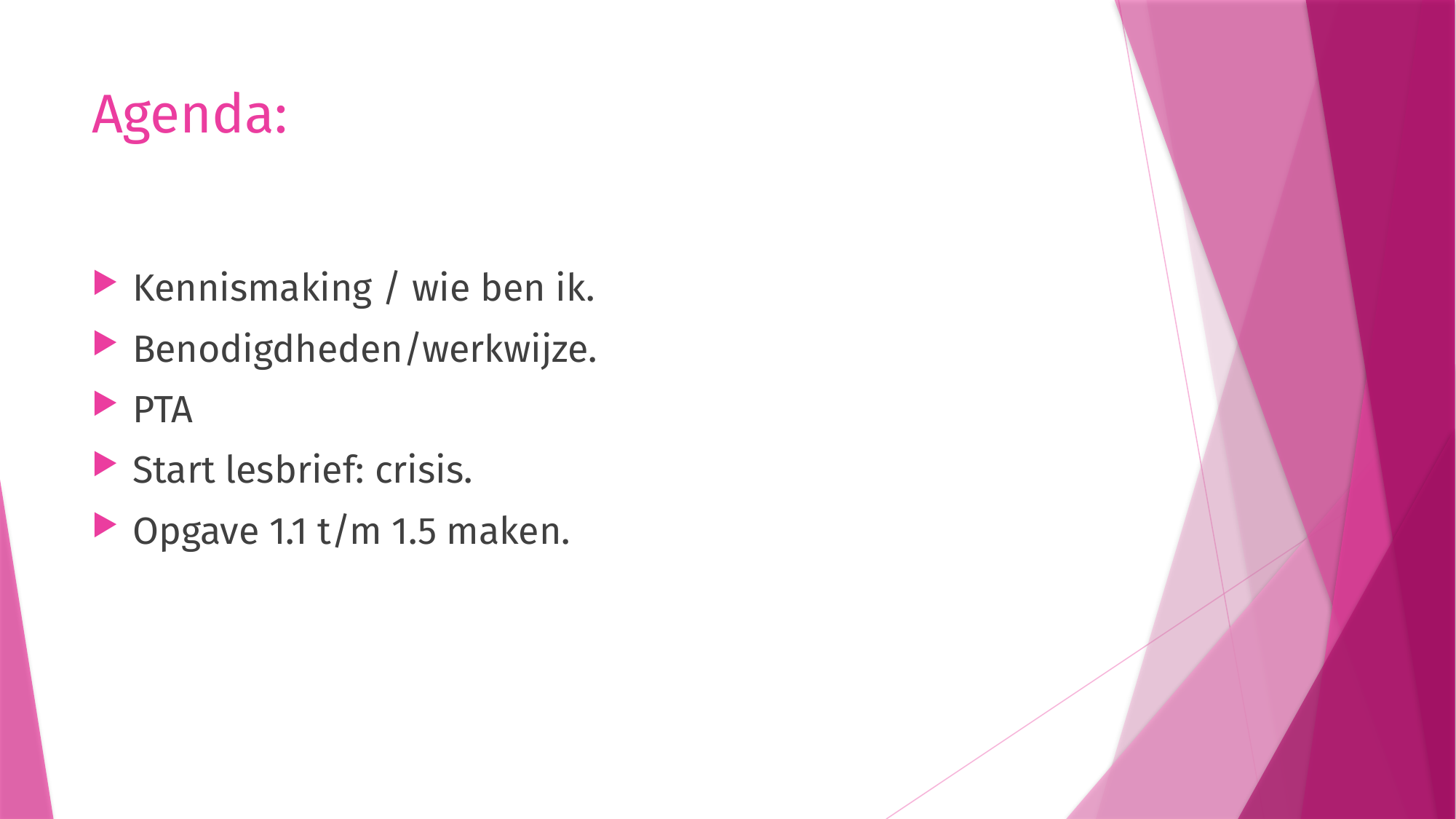

# Agenda:
Kennismaking / wie ben ik.
Benodigdheden/werkwijze.
PTA
Start lesbrief: crisis.
Opgave 1.1 t/m 1.5 maken.